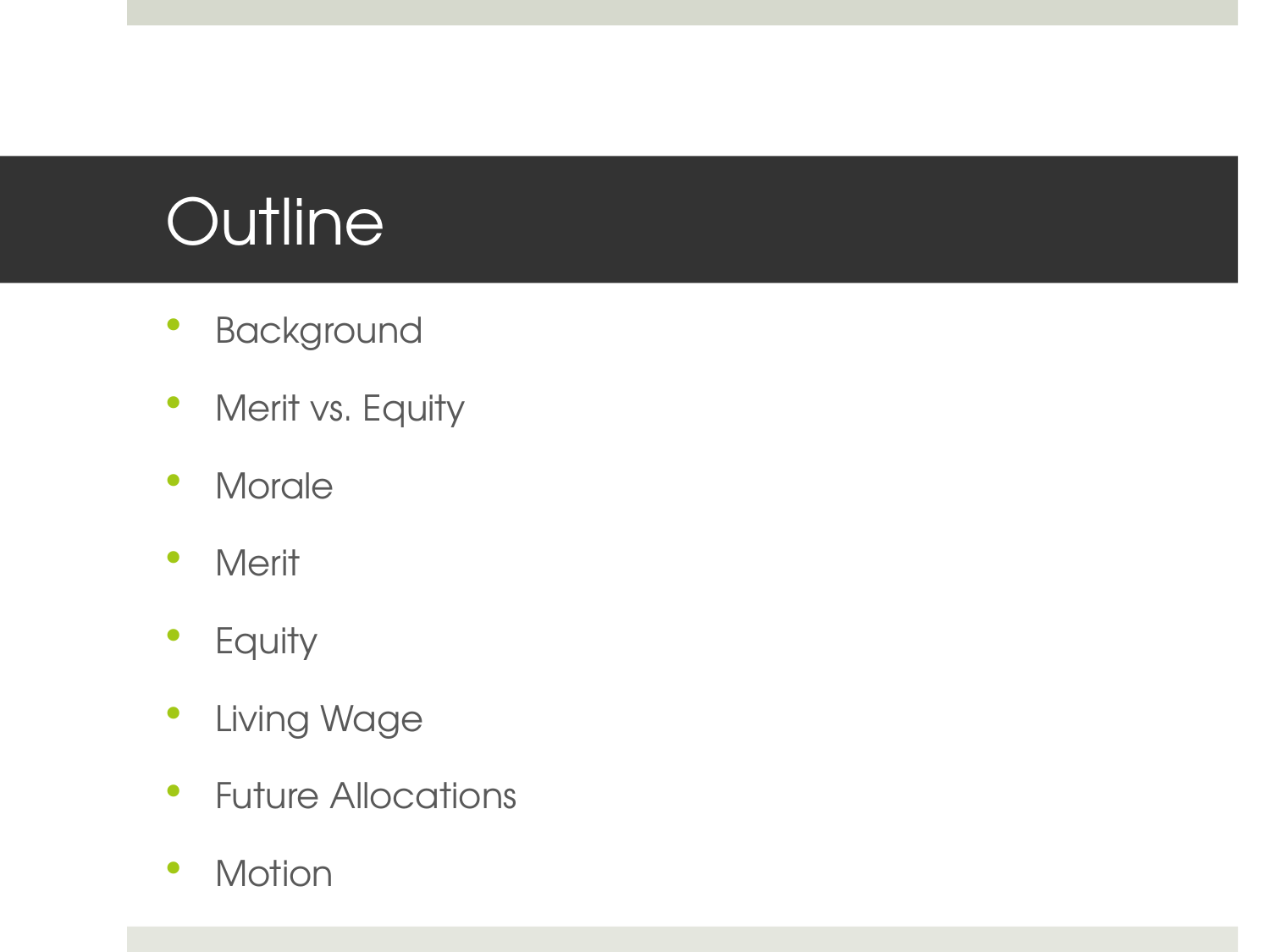

# Outline
Background
Merit vs. Equity
Morale
Merit
Equity
Living Wage
Future Allocations
Motion